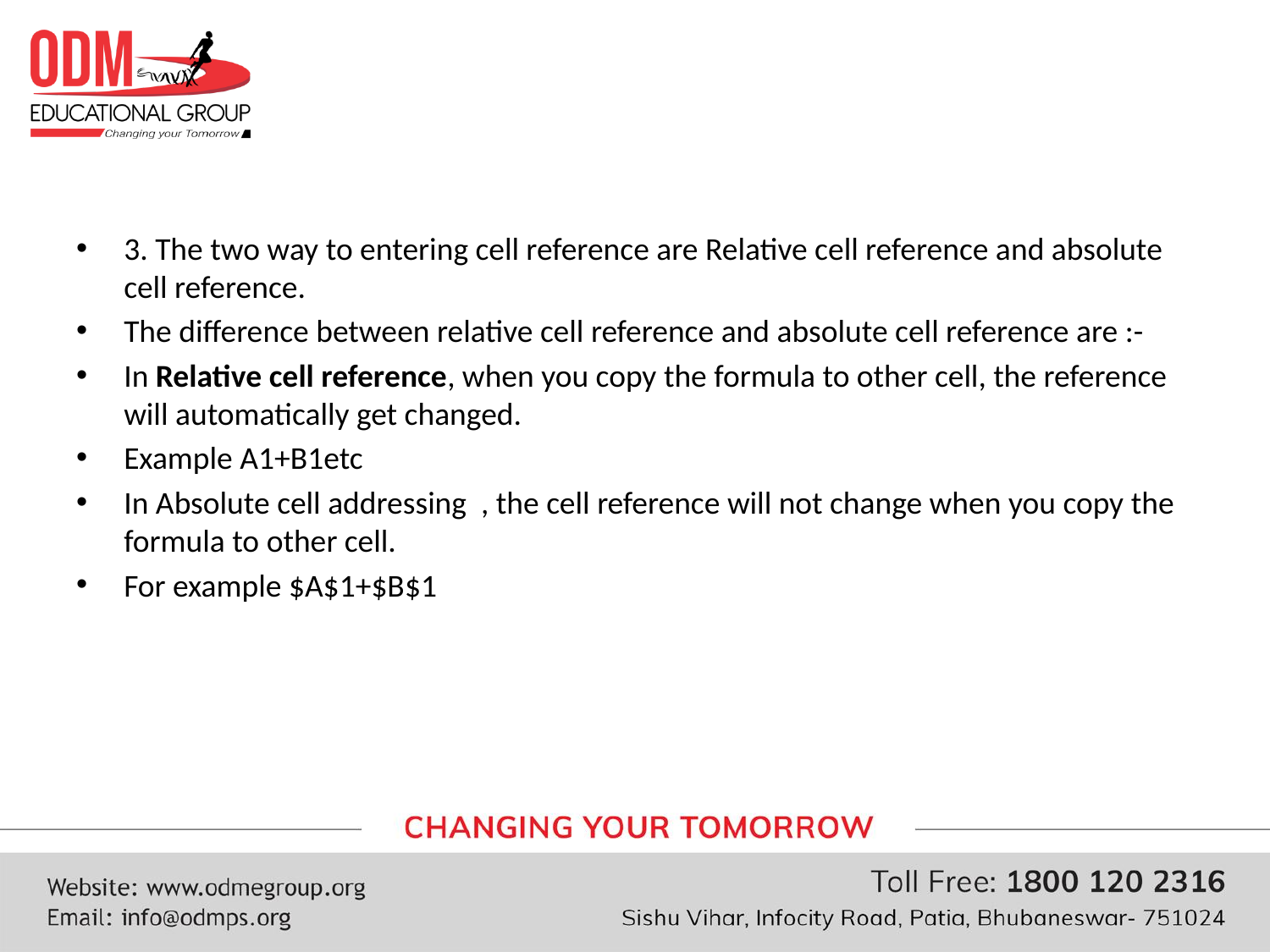

#
3. The two way to entering cell reference are Relative cell reference and absolute cell reference.
The difference between relative cell reference and absolute cell reference are :-
In Relative cell reference, when you copy the formula to other cell, the reference will automatically get changed.
Example A1+B1etc
In Absolute cell addressing  , the cell reference will not change when you copy the formula to other cell.
For example $A$1+$B$1